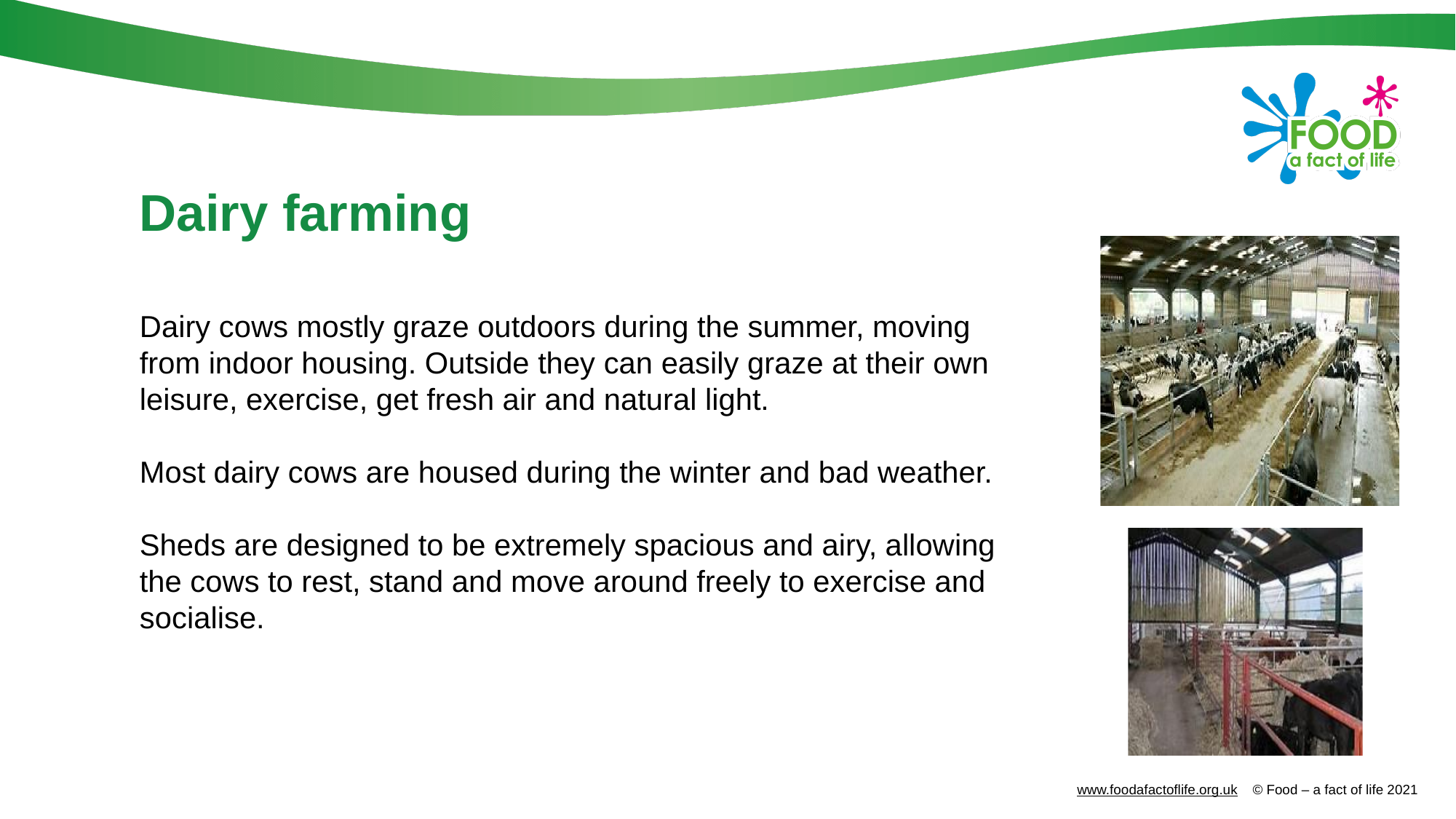

# Dairy farming

Dairy cows mostly graze outdoors during the summer, moving from indoor housing. Outside they can easily graze at their own leisure, exercise, get fresh air and natural light.

Most dairy cows are housed during the winter and bad weather.

Sheds are designed to be extremely spacious and airy, allowing the cows to rest, stand and move around freely to exercise and socialise.